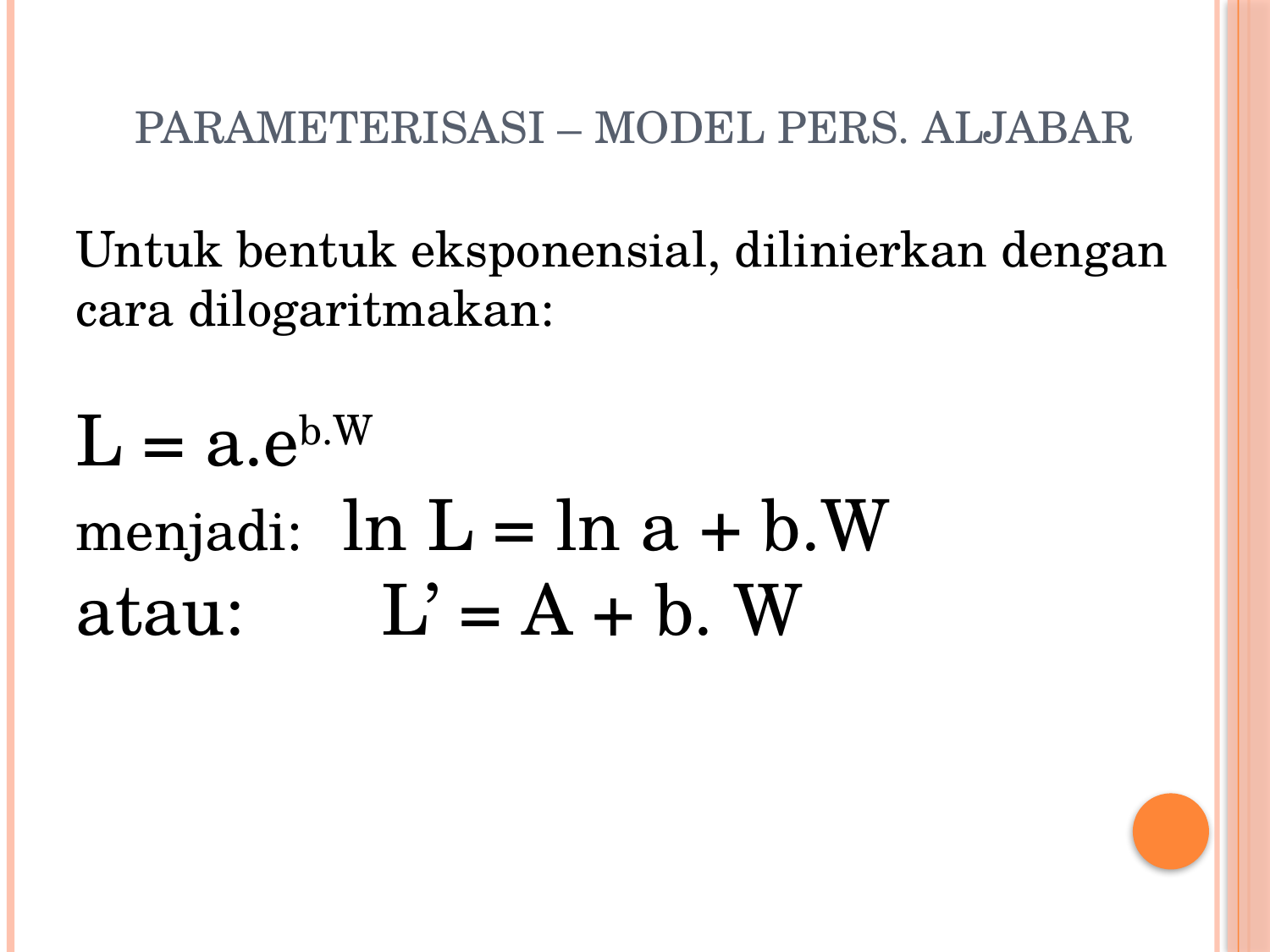

# Parameterisasi – Model Pers. Aljabar
Untuk bentuk eksponensial, dilinierkan dengan cara dilogaritmakan:

L = a.eb.W
menjadi:  ln L = ln a + b.W
atau:       L’ = A + b. W